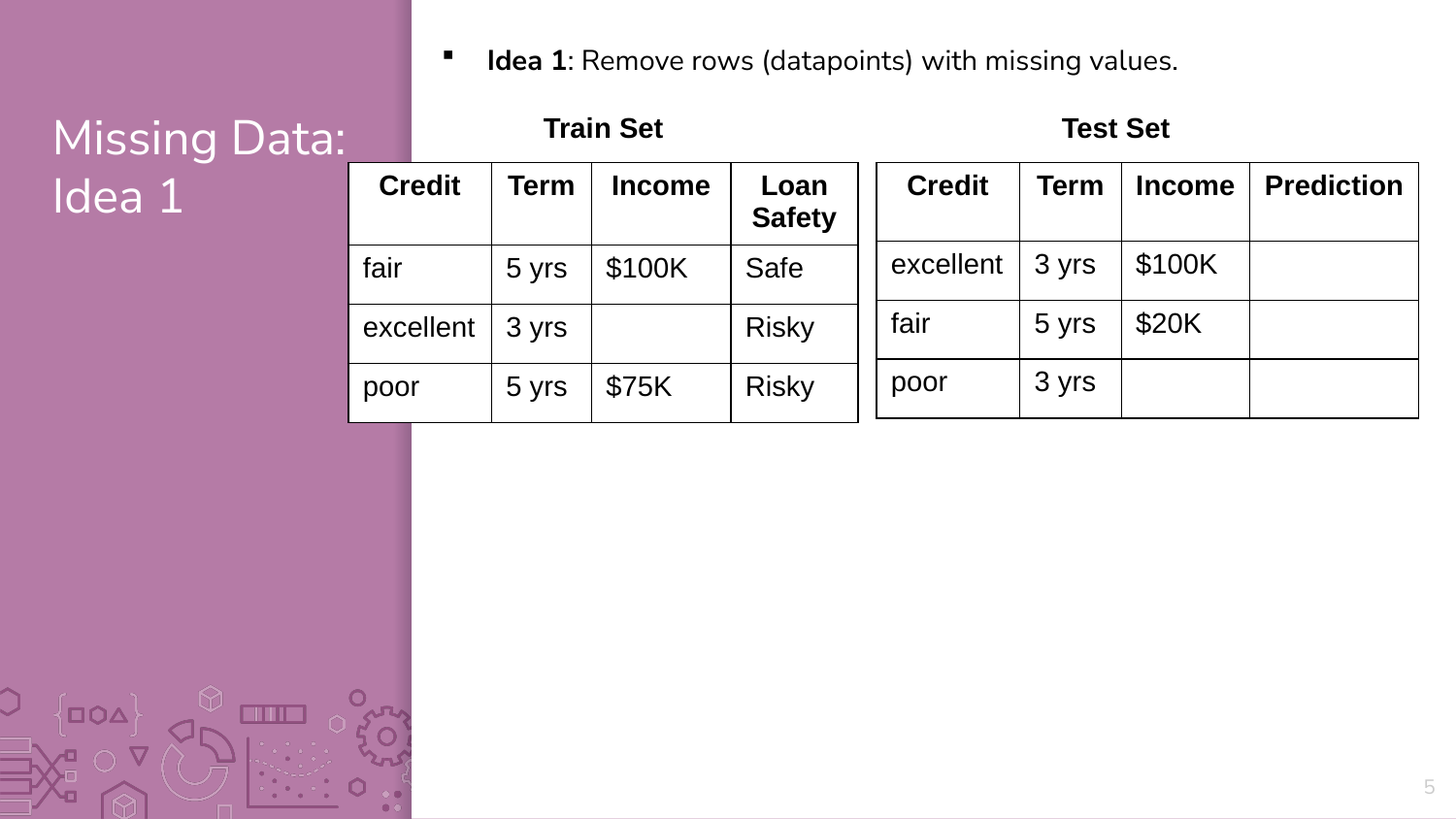

Idea 1: Remove rows (datapoints) with missing values.
# Missing Data: Idea 1
Train Set
Test Set
| Credit | Term | Income | Loan Safety |
| --- | --- | --- | --- |
| fair | 5 yrs | $100K | Safe |
| excellent | 3 yrs |  | Risky |
| poor | 5 yrs | $75K | Risky |
| Credit | Term | Income | Prediction |
| --- | --- | --- | --- |
| excellent | 3 yrs | $100K |  |
| fair | 5 yrs | $20K |  |
| poor | 3 yrs |  |  |
5